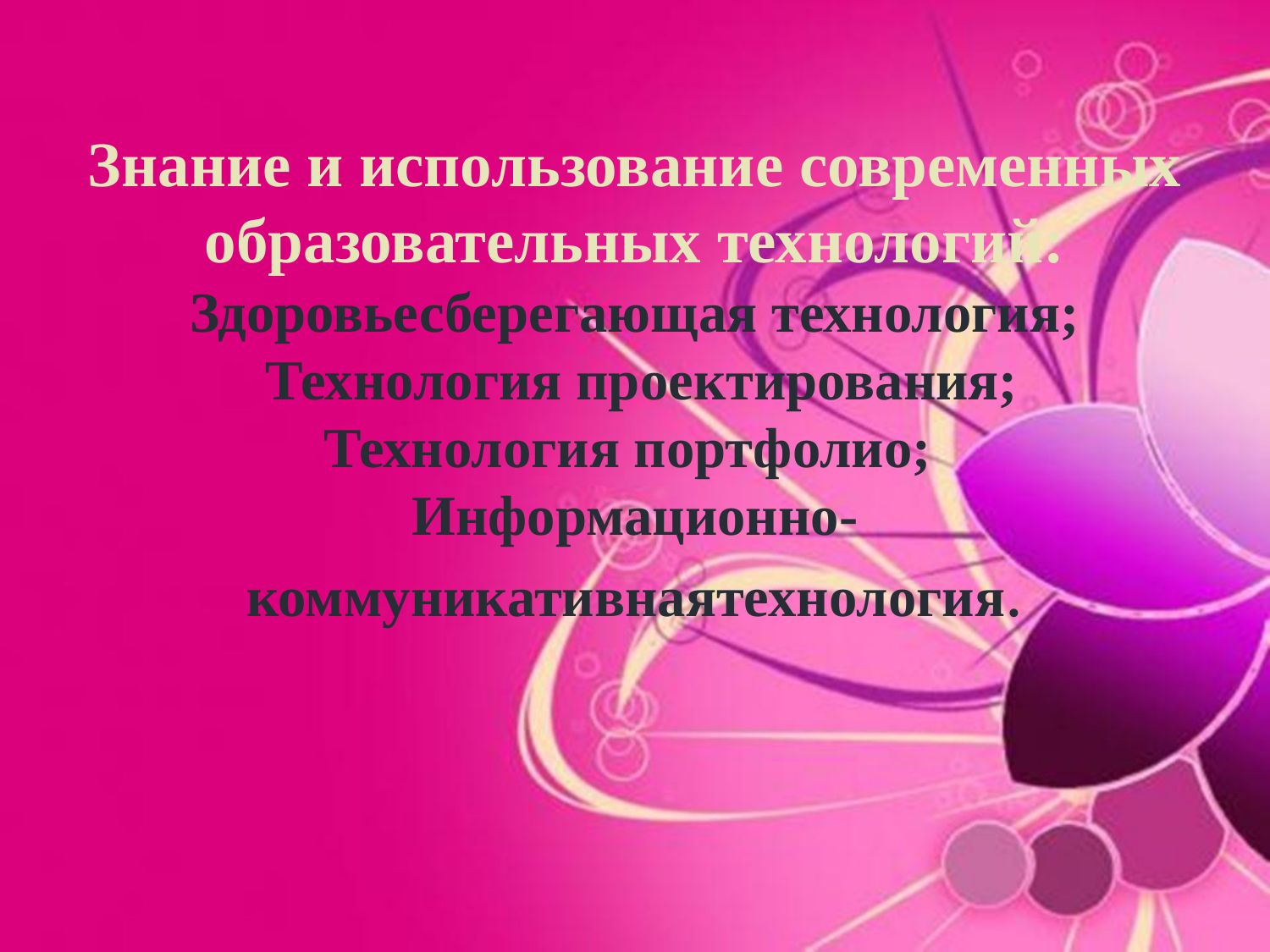

# Знание и использование современных образовательных технологий: Здоровьесберегающая технология; Технология проектирования; Технология портфолио; Информационно-коммуникативнаятехнология.